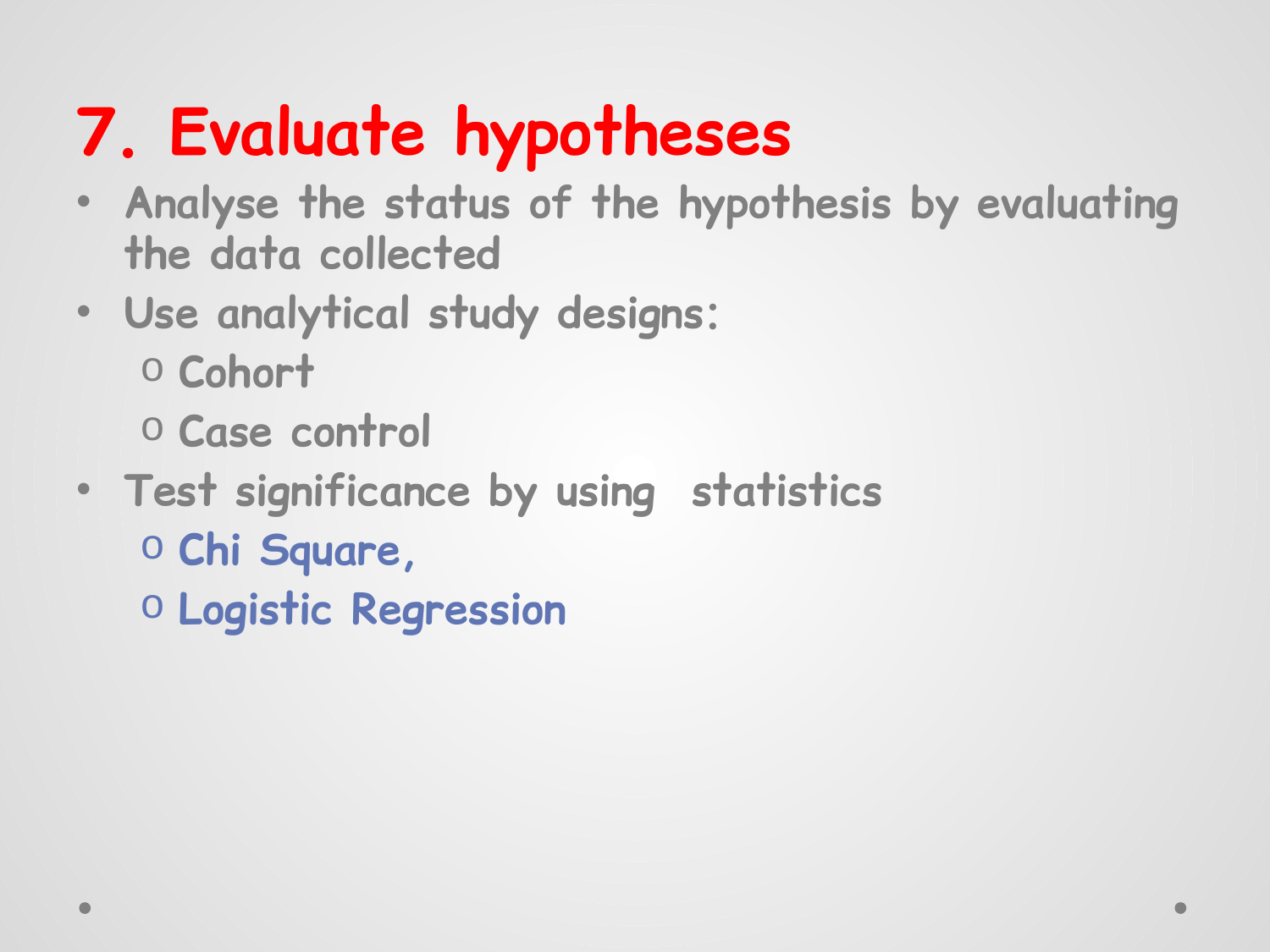

7. Evaluate hypotheses
Analyse the status of the hypothesis by evaluating the data collected
Use analytical study designs:
Cohort
Case control
Test significance by using  statistics
Chi Square,
Logistic Regression